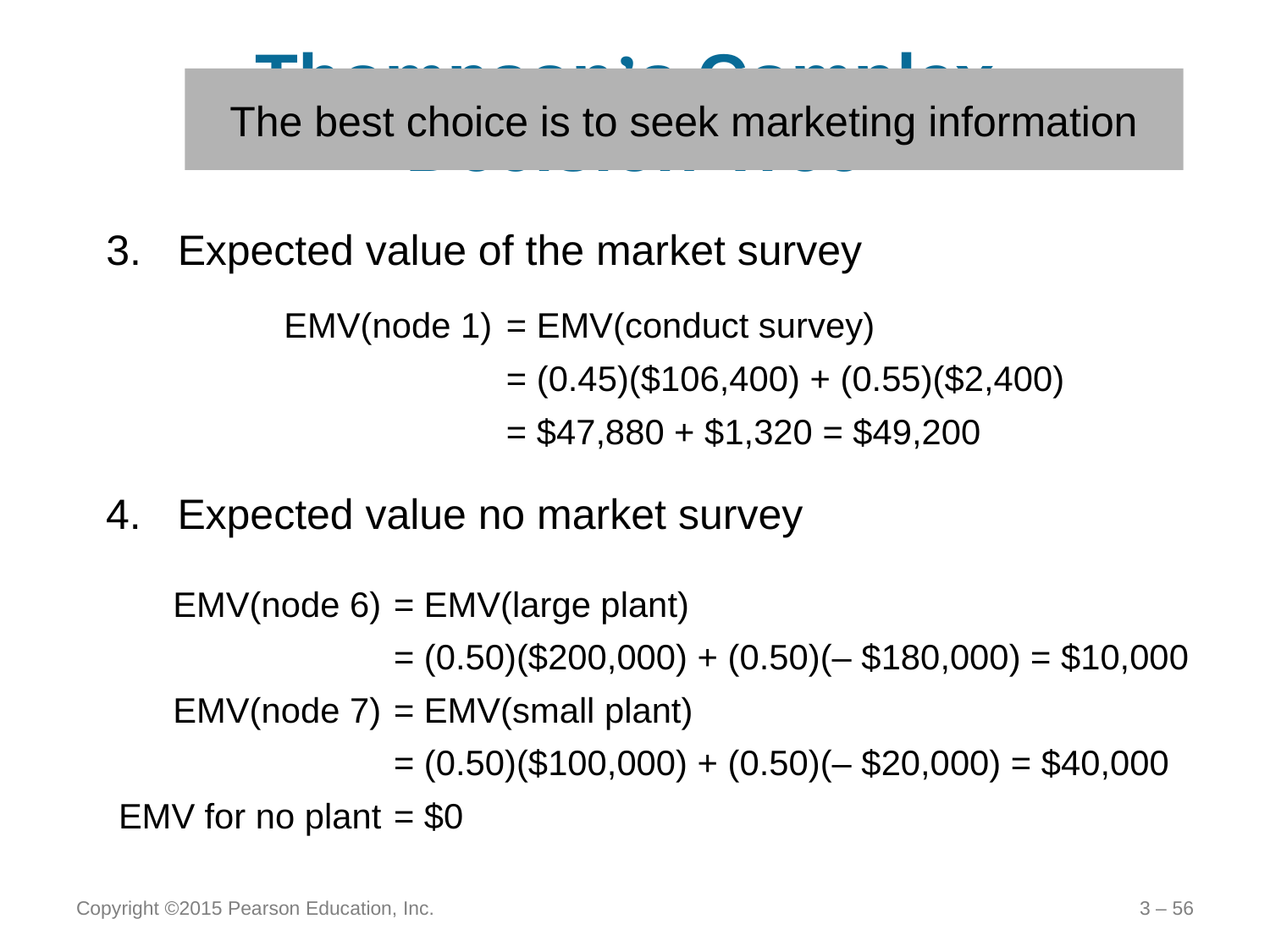

# Thompson’s Complex Decision Tree
The best choice is to seek marketing information
Expected value of the market survey
	EMV(node 1)	= EMV(conduct survey)
		= (0.45)($106,400) + (0.55)($2,400)
		= $47,880 + $1,320 = $49,200
Expected value no market survey
	EMV(node 6)	= EMV(large plant)
		= (0.50)($200,000) + (0.50)(– $180,000) = $10,000
	EMV(node 7)	= EMV(small plant)
		= (0.50)($100,000) + (0.50)(– $20,000) = $40,000
	EMV for no plant	= $0
Copyright ©2015 Pearson Education, Inc.
3 – 56